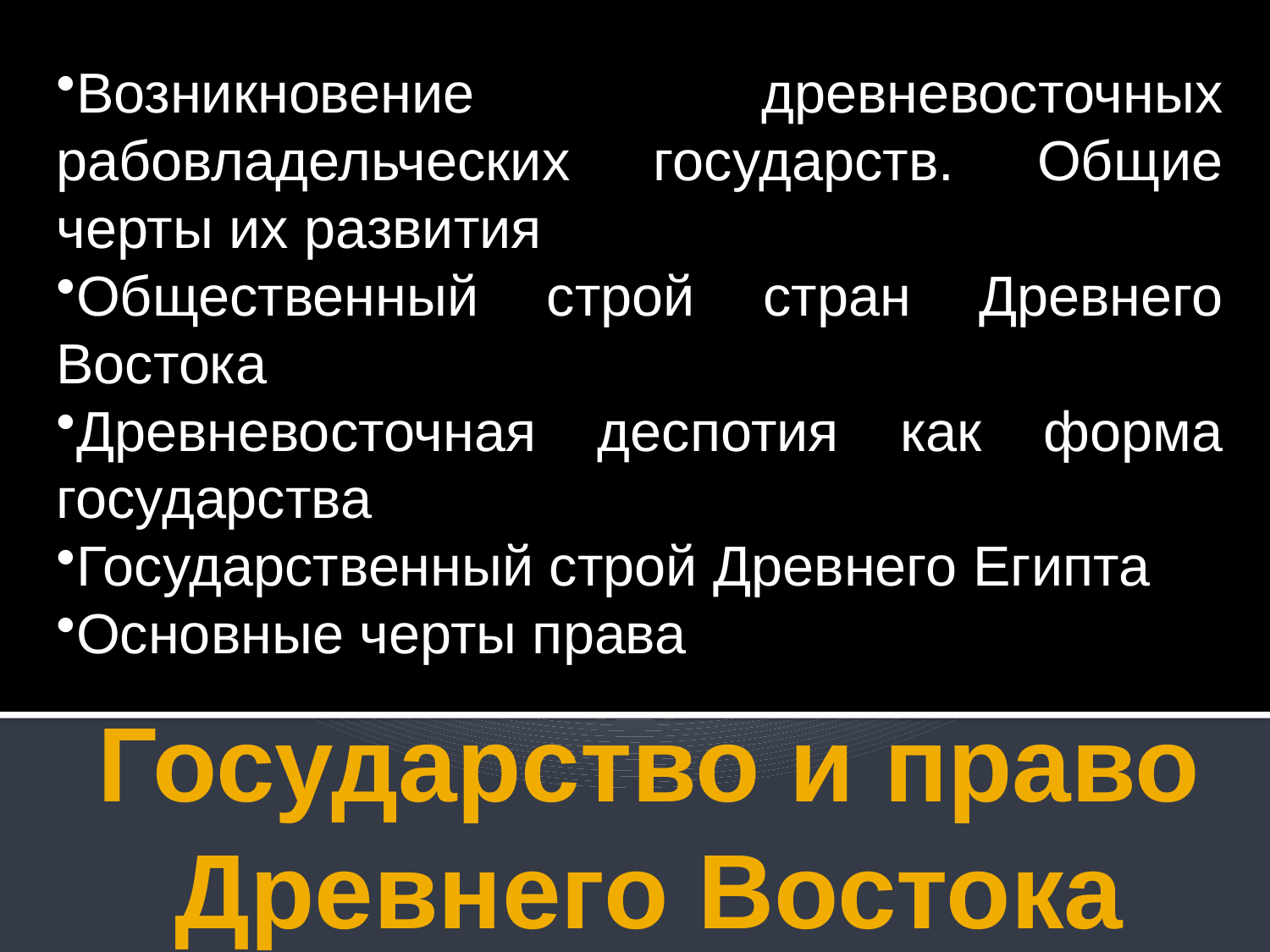

Возникновение древневосточных рабовладельческих государств. Общие черты их развития
Общественный строй стран Древнего Востока
Древневосточная деспотия как форма государства
Государственный строй Древнего Египта
Основные черты права
# Государство и право Древнего Востока